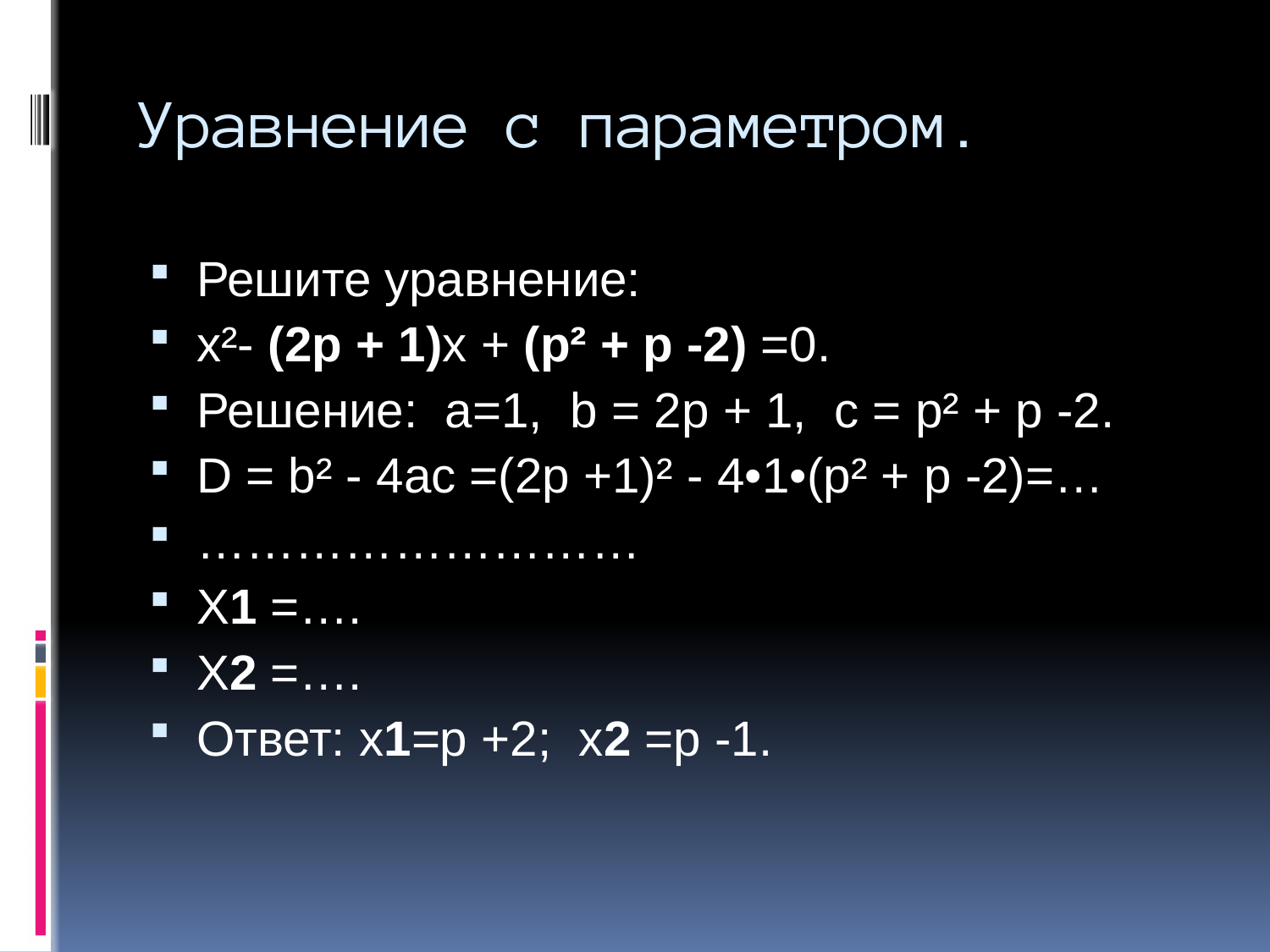

# Уравнение с параметром.
Решите уравнение:
x²- (2p + 1)x + (p² + p -2) =0.
Решение:  а=1,  b = 2p + 1,  с = p² + p -2.
D = b² - 4ac =(2p +1)² - 4•1•(p² + p -2)=…
………………………
X1 =….
X2 =….
Ответ: x1=p +2;  x2 =p -1.